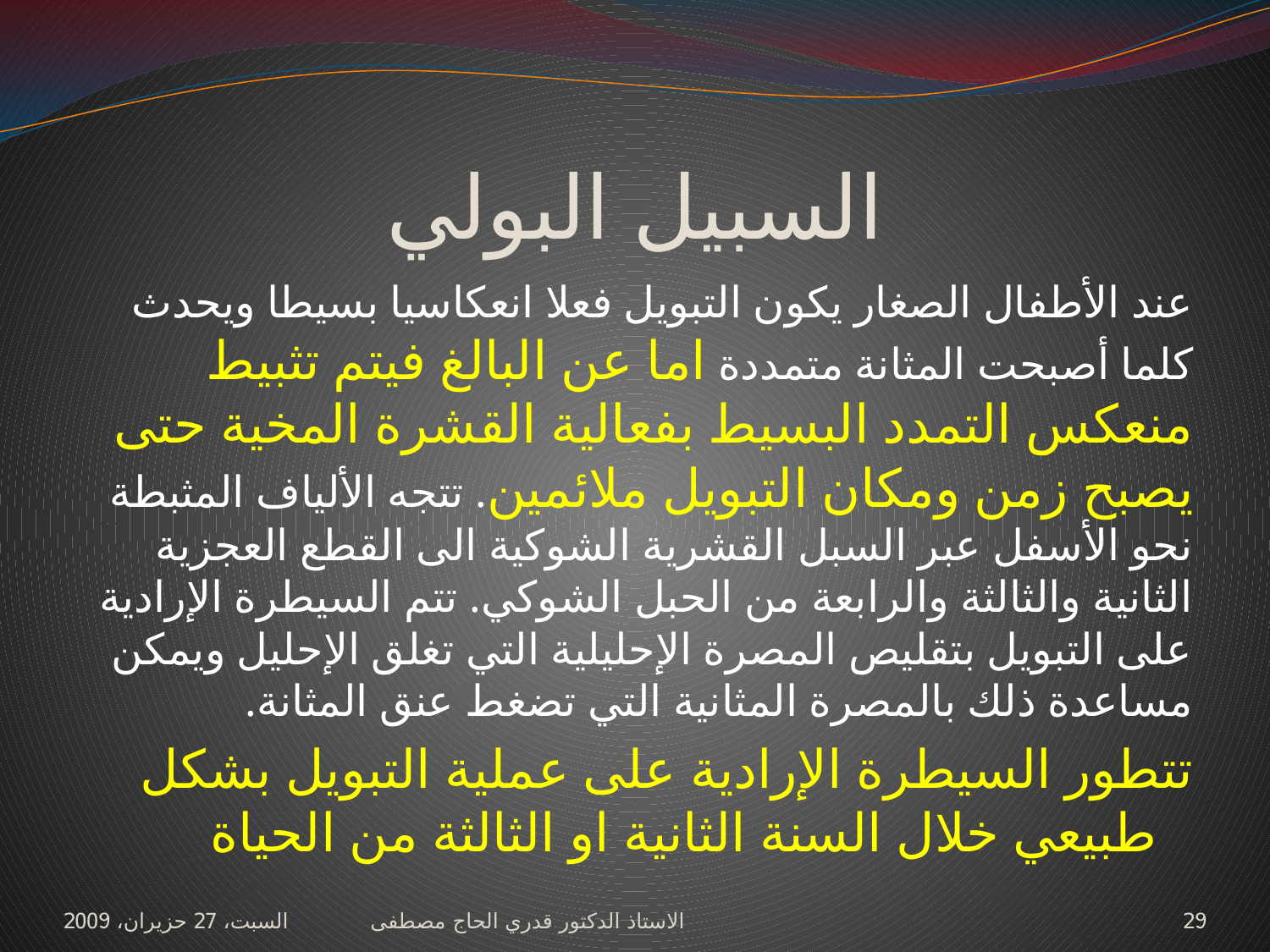

# السبيل البولي
عند الأطفال الصغار يكون التبويل فعلا انعكاسيا بسيطا ويحدث كلما أصبحت المثانة متمددة اما عن البالغ فيتم تثبيط منعكس التمدد البسيط بفعالية القشرة المخية حتى يصبح زمن ومكان التبويل ملائمين. تتجه الألياف المثبطة نحو الأسفل عبر السبل القشرية الشوكية الى القطع العجزية الثانية والثالثة والرابعة من الحبل الشوكي. تتم السيطرة الإرادية على التبويل بتقليص المصرة الإحليلية التي تغلق الإحليل ويمكن مساعدة ذلك بالمصرة المثانية التي تضغط عنق المثانة.
تتطور السيطرة الإرادية على عملية التبويل بشكل طبيعي خلال السنة الثانية او الثالثة من الحياة
السبت، 27 حزيران، 2009
الاستاذ الدكتور قدري الحاج مصطفى
29